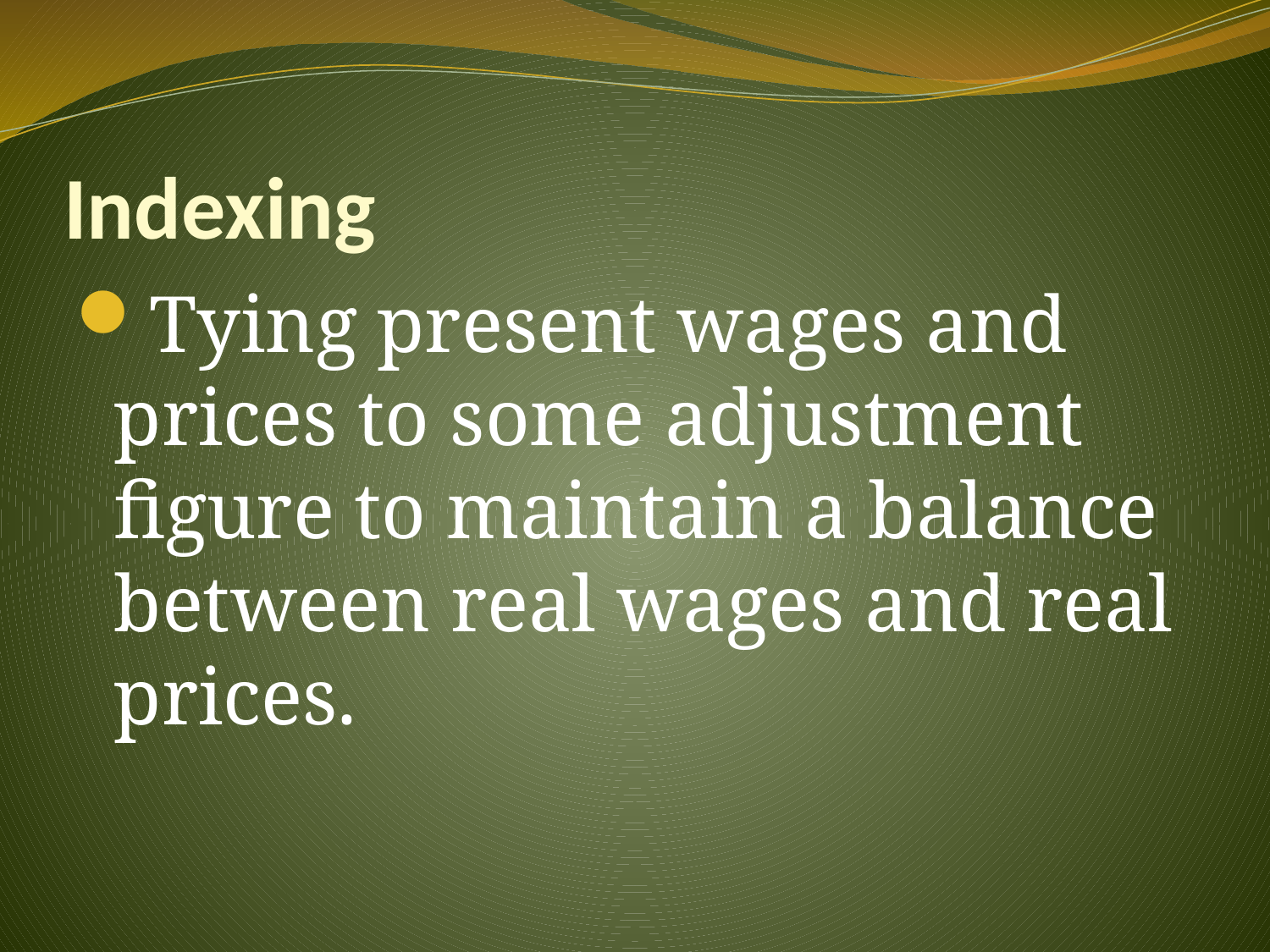

# Indexing
Tying present wages and prices to some adjustment figure to maintain a balance between real wages and real prices.